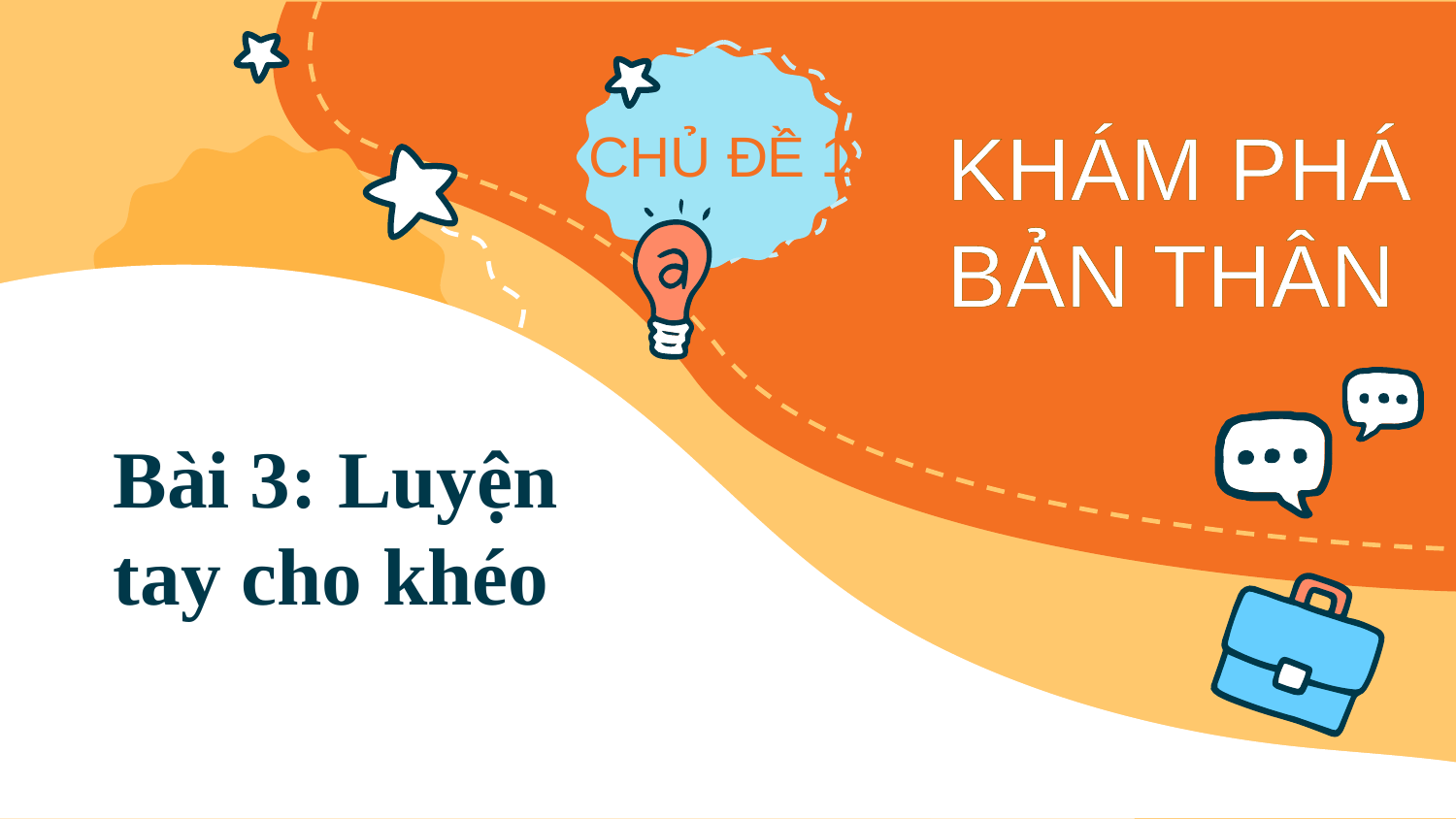

# Bài 3: Luyện tay cho khéo